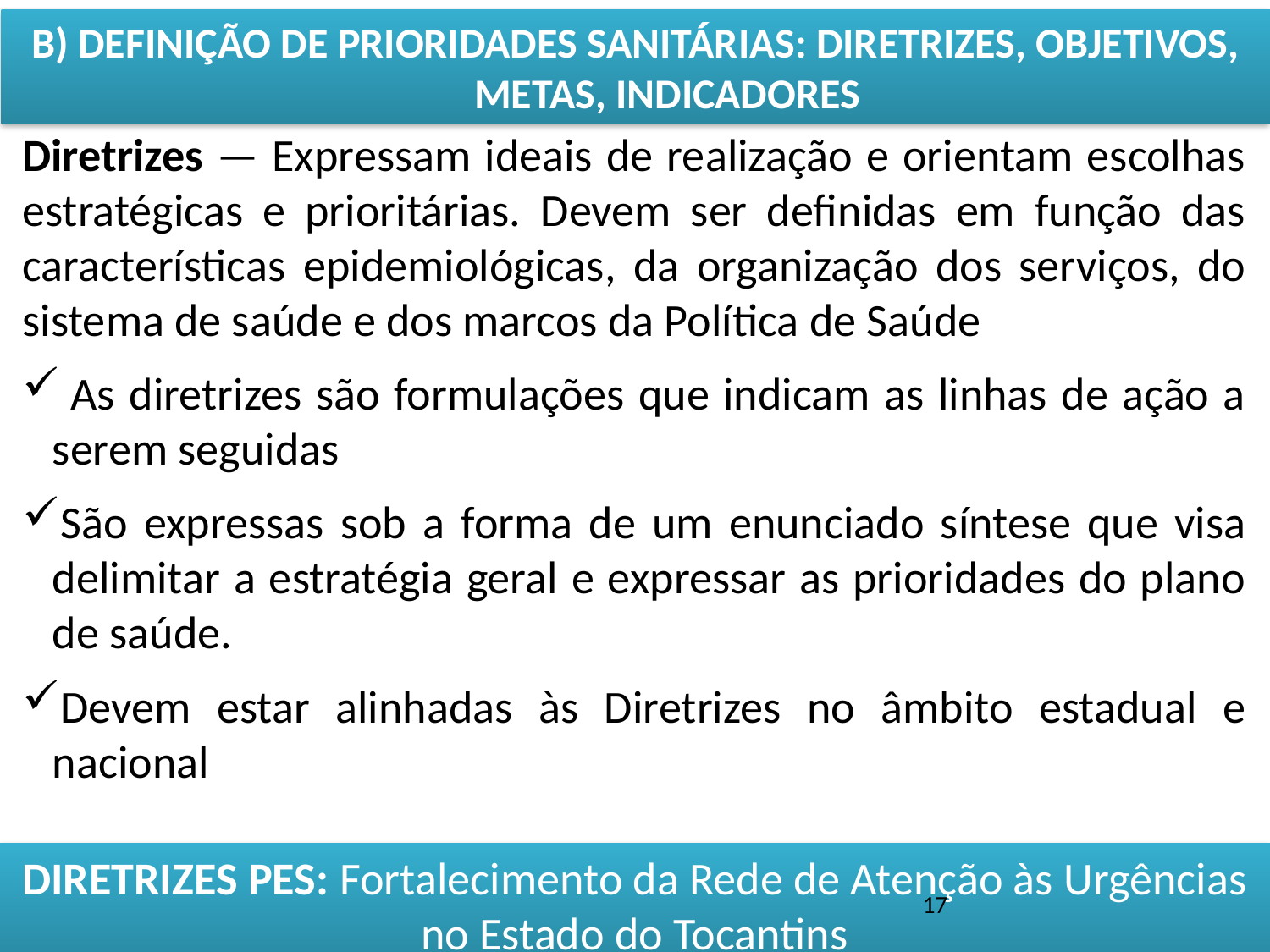

B) DEFINIÇÃO DE PRIORIDADES SANITÁRIAS: DIRETRIZES, OBJETIVOS, METAS, INDICADORES
Diretrizes — Expressam ideais de realização e orientam escolhas estratégicas e prioritárias. Devem ser definidas em função das características epidemiológicas, da organização dos serviços, do sistema de saúde e dos marcos da Política de Saúde

 As diretrizes são formulações que indicam as linhas de ação a serem seguidas

São expressas sob a forma de um enunciado síntese que visa delimitar a estratégia geral e expressar as prioridades do plano de saúde.

Devem estar alinhadas às Diretrizes no âmbito estadual e nacional
DIRETRIZES PES: Fortalecimento da Rede de Atenção às Urgências no Estado do Tocantins
17